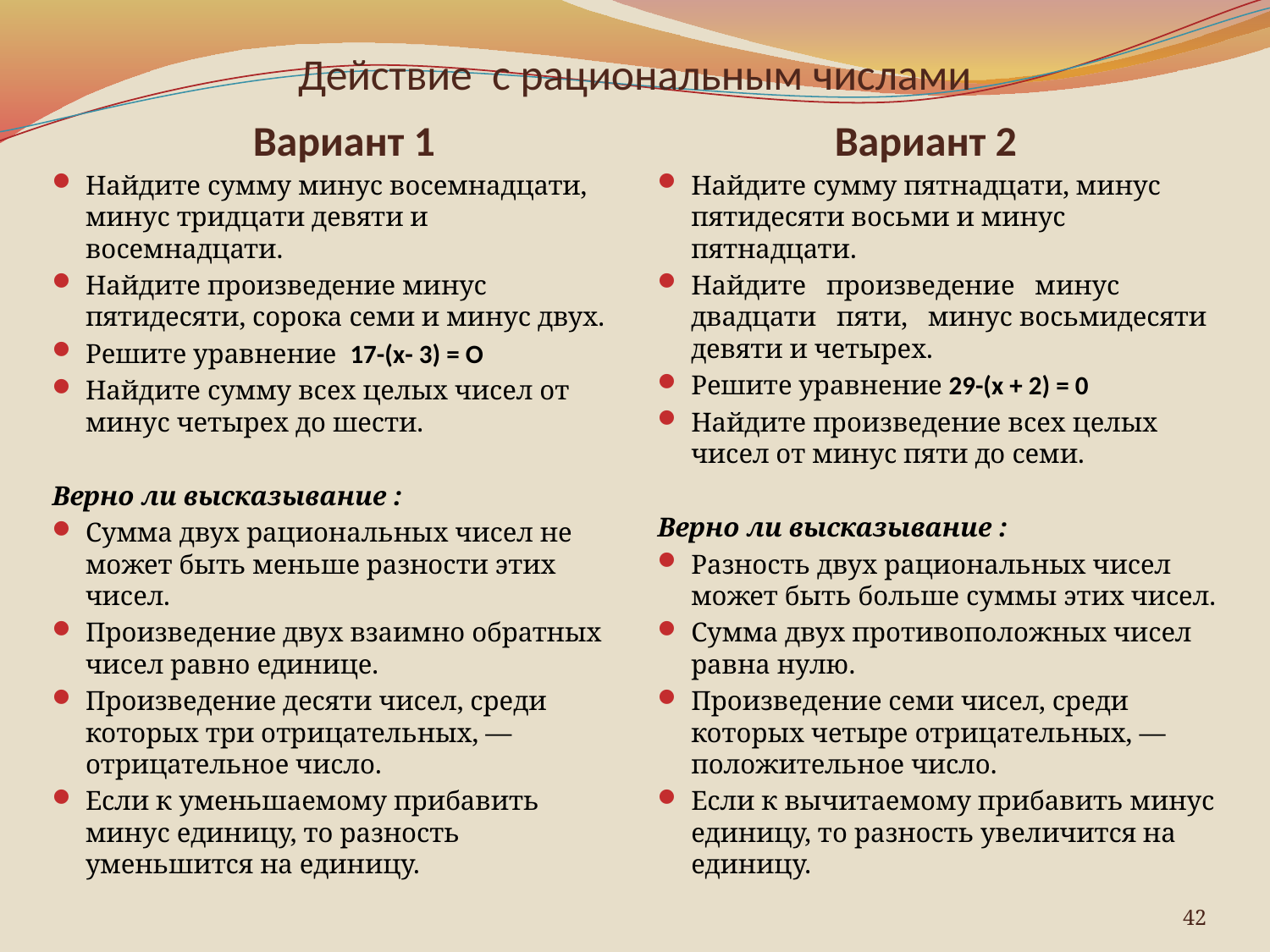

# Действие  с рациональным числами
Вариант 1
Вариант 2
Найдите сумму минус восемнадцати, минус тридцати девяти и восемнадцати.
Найдите произведение минус пятидесяти, сорока семи и минус двух.
Решите уравнение  17-(х- 3) = О
Найдите сумму всех целых чисел от минус четырех до шести.

Верно ли высказывание :
Сумма двух рациональных чисел не может быть меньше разности этих чисел.
Произведение двух взаимно обратных чисел равно единице.
Произведение десяти чисел, среди которых три отрицательных, — отрицательное число.
Если к уменьшаемому прибавить минус единицу, то разность уменьшится на единицу.

Найдите сумму пятнадцати, минус пятидесяти восьми и минус пятнадцати.
Найдите   произведение   минус   двадцати   пяти,   минус восьмидесяти девяти и четырех.
Решите уравнение 29-(х + 2) = 0
Найдите произведение всех целых чисел от минус пяти до семи.

Верно ли высказывание :
Разность двух рациональных чисел может быть больше суммы этих чисел.
Сумма двух противоположных чисел равна нулю.
Произведение семи чисел, среди которых четыре отрицательных, — положительное число.
Если к вычитаемому прибавить минус единицу, то разность увеличится на единицу.

42